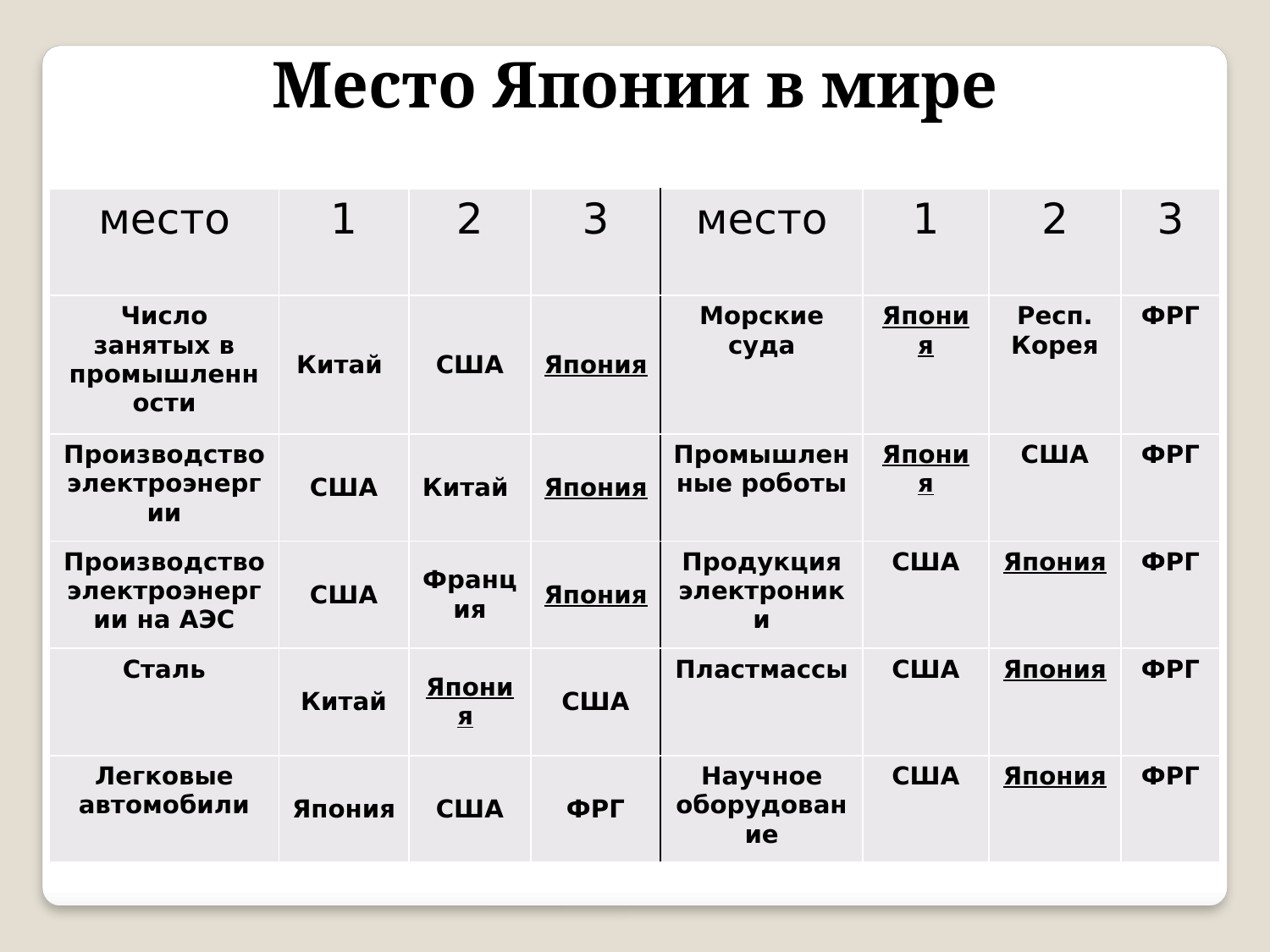

Место Японии в мире
| место | 1 | 2 | 3 | место | 1 | 2 | 3 |
| --- | --- | --- | --- | --- | --- | --- | --- |
| Число занятых в промышленности | Китай | США | Япония | Морские суда | Япония | Респ. Корея | ФРГ |
| Производство электроэнергии | США | Китай | Япония | Промышленные роботы | Япония | США | ФРГ |
| Производство электроэнергии на АЭС | США | Франция | Япония | Продукция электроники | США | Япония | ФРГ |
| Сталь | Китай | Япония | США | Пластмассы | США | Япония | ФРГ |
| Легковые автомобили | Япония | США | ФРГ | Научное оборудование | США | Япония | ФРГ |